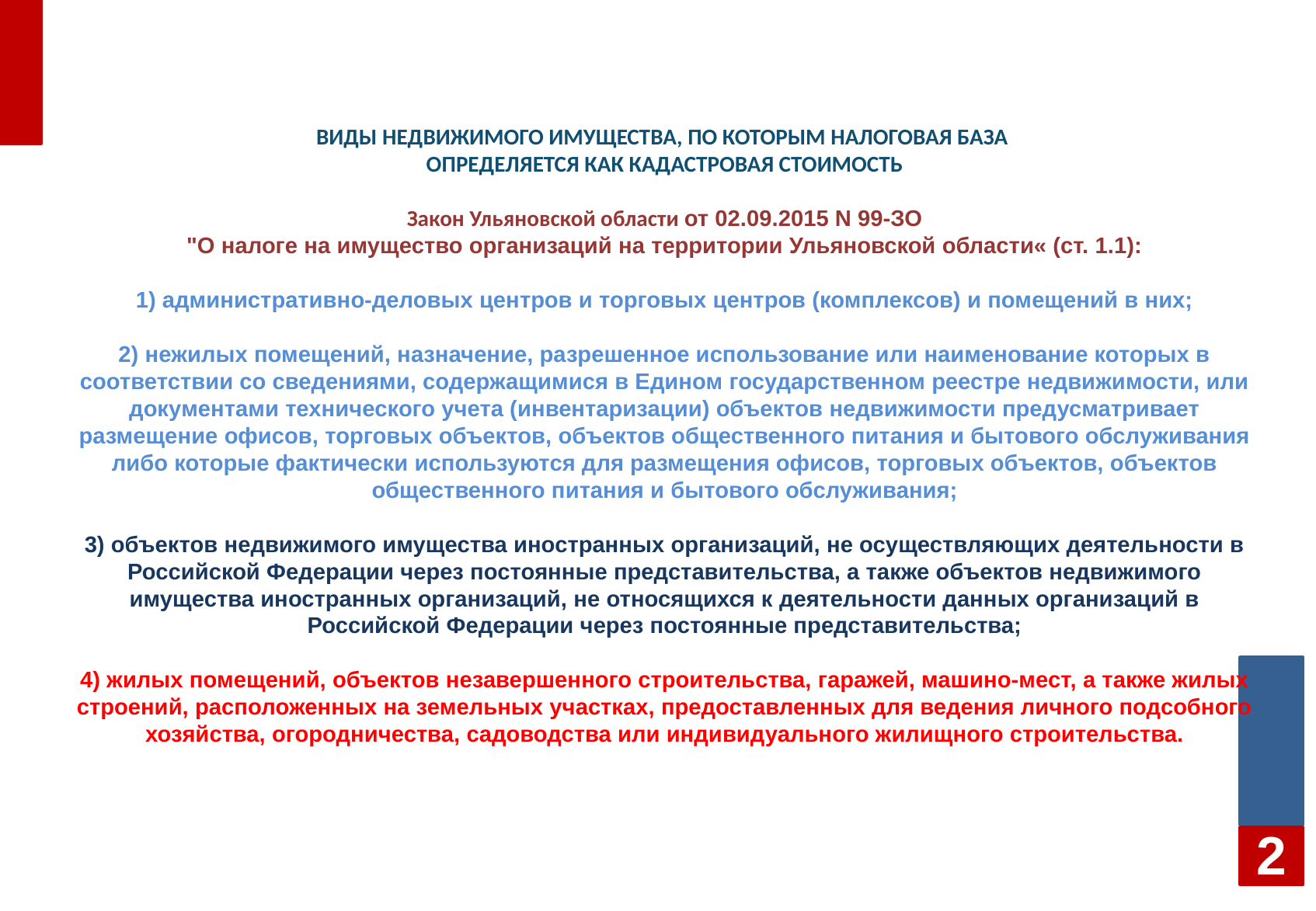

# ВИДЫ НЕДВИЖИМОГО ИМУЩЕСТВА, ПО КОТОРЫМ НАЛОГОВАЯ БАЗА ОПРЕДЕЛЯЕТСЯ КАК КАДАСТРОВАЯ СТОИМОСТЬ Закон Ульяновской области от 02.09.2015 N 99-ЗО "О налоге на имущество организаций на территории Ульяновской области« (ст. 1.1): 1) административно-деловых центров и торговых центров (комплексов) и помещений в них; 2) нежилых помещений, назначение, разрешенное использование или наименование которых в соответствии со сведениями, содержащимися в Едином государственном реестре недвижимости, или документами технического учета (инвентаризации) объектов недвижимости предусматривает размещение офисов, торговых объектов, объектов общественного питания и бытового обслуживания либо которые фактически используются для размещения офисов, торговых объектов, объектов общественного питания и бытового обслуживания; 3) объектов недвижимого имущества иностранных организаций, не осуществляющих деятельности в Российской Федерации через постоянные представительства, а также объектов недвижимого имущества иностранных организаций, не относящихся к деятельности данных организаций в Российской Федерации через постоянные представительства; 4) жилых помещений, объектов незавершенного строительства, гаражей, машино-мест, а также жилых строений, расположенных на земельных участках, предоставленных для ведения личного подсобного хозяйства, огородничества, садоводства или индивидуального жилищного строительства.
2